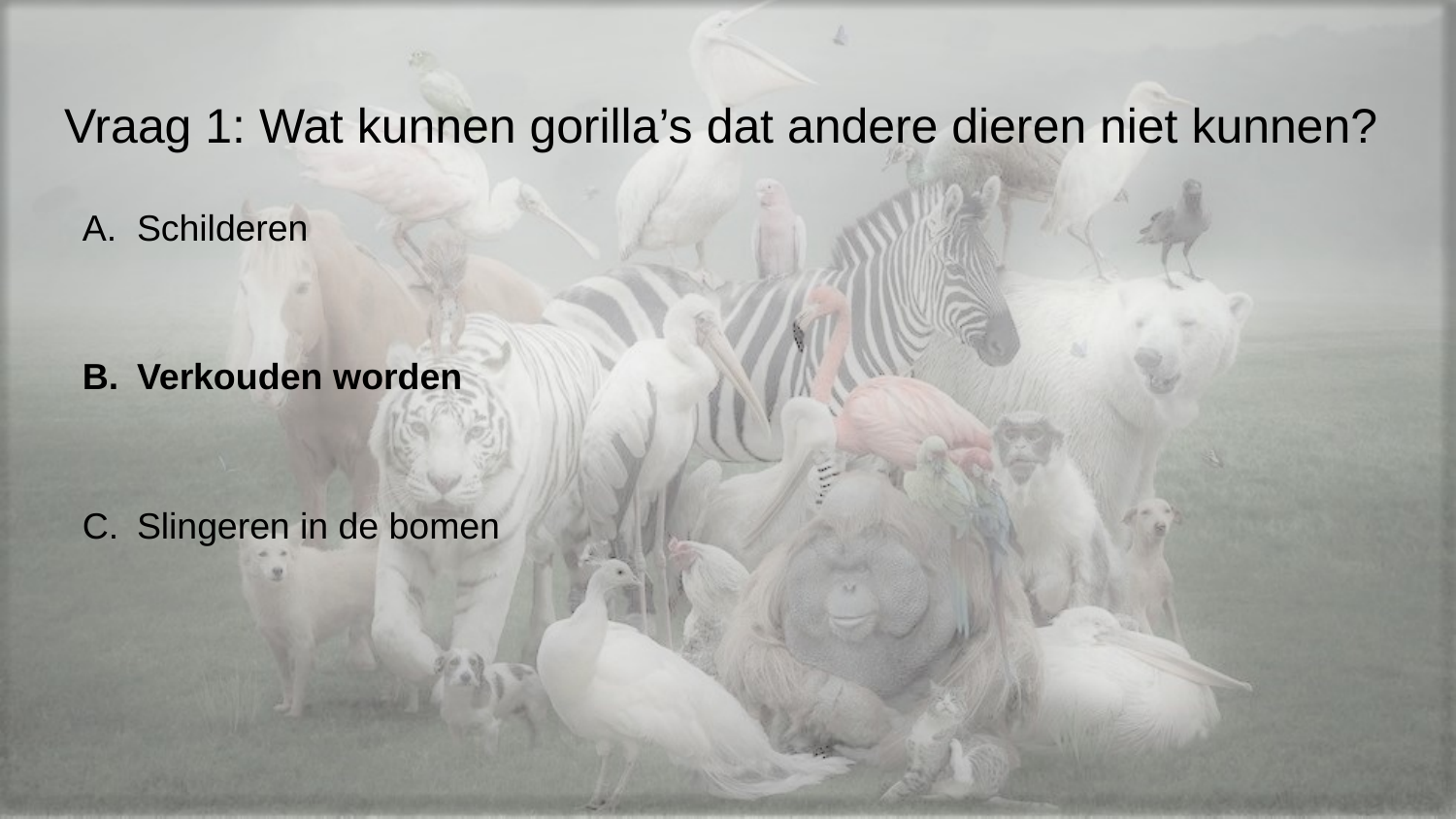

# Vraag 1: Wat kunnen gorilla’s dat andere dieren niet kunnen?
Schilderen

Verkouden worden

Slingeren in de bomen